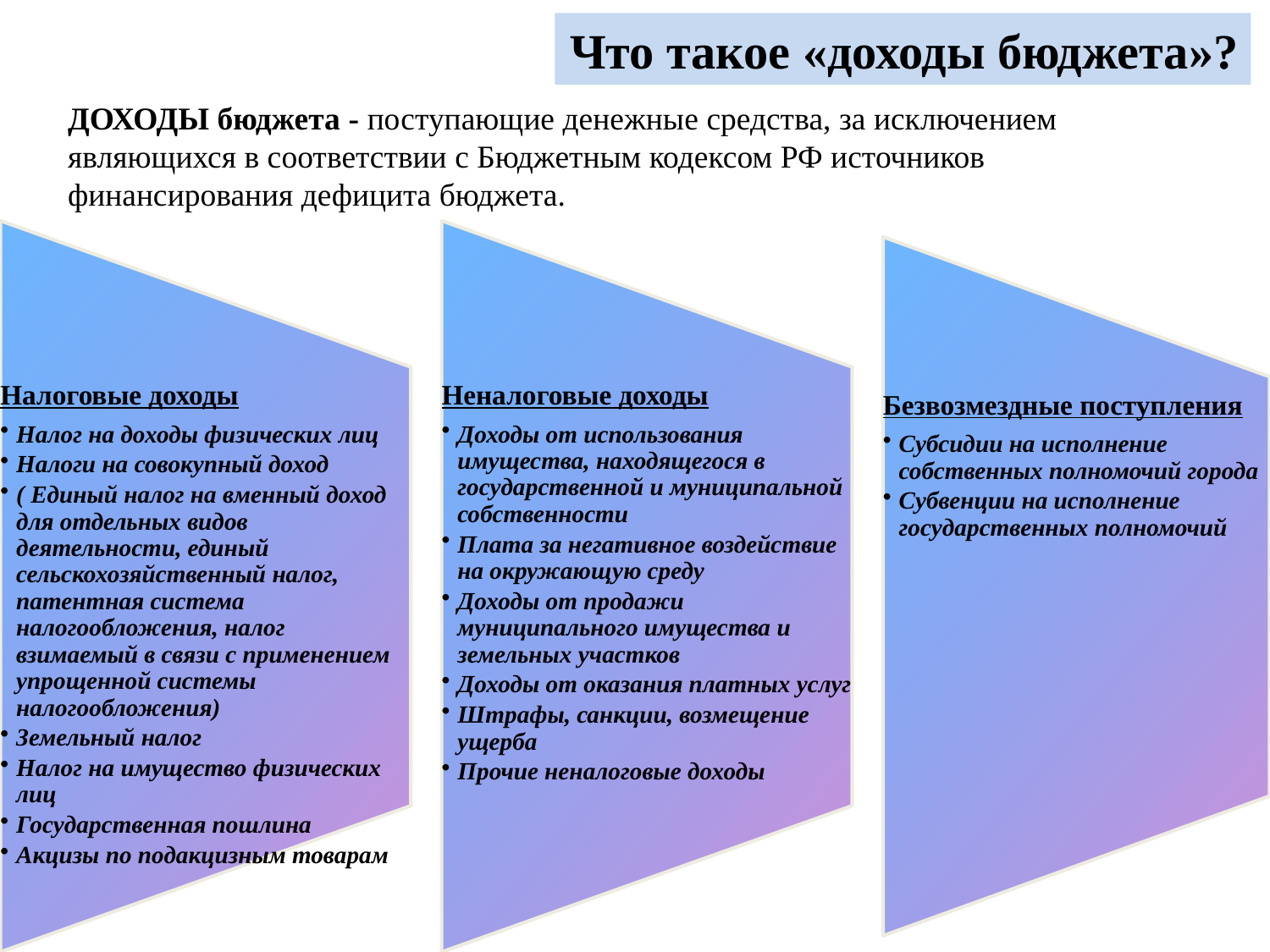

Что такое «доходы бюджета»?
ДОХОДЫ бюджета - поступающие денежные средства, за исключением
являющихся в соответствии с Бюджетным кодексом РФ источников
финансирования дефицита бюджета.
Налоговые доходы
Налог на доходы физических лиц
Налоги на совокупный доход
( Единый налог на вменный доход для отдельных видов деятельности, единый сельскохозяйственный налог,  патентная система налогообложения, налог взимаемый в связи с применением упрощенной системы налогообложения)
Земельный налог
Налог на имущество физических лиц
Государственная пошлина
Акцизы по подакцизным товарам
Неналоговые доходы
Доходы от использования имущества, находящегося в государственной и муниципальной собственности
Плата за негативное воздействие на окружающую среду
Доходы от продажи муниципального имущества и земельных участков
Доходы от оказания платных услуг
Штрафы, санкции, возмещение ущерба
Прочие неналоговые доходы
Безвозмездные поступления
Субсидии на исполнение собственных полномочий города
Субвенции на исполнение государственных полномочий